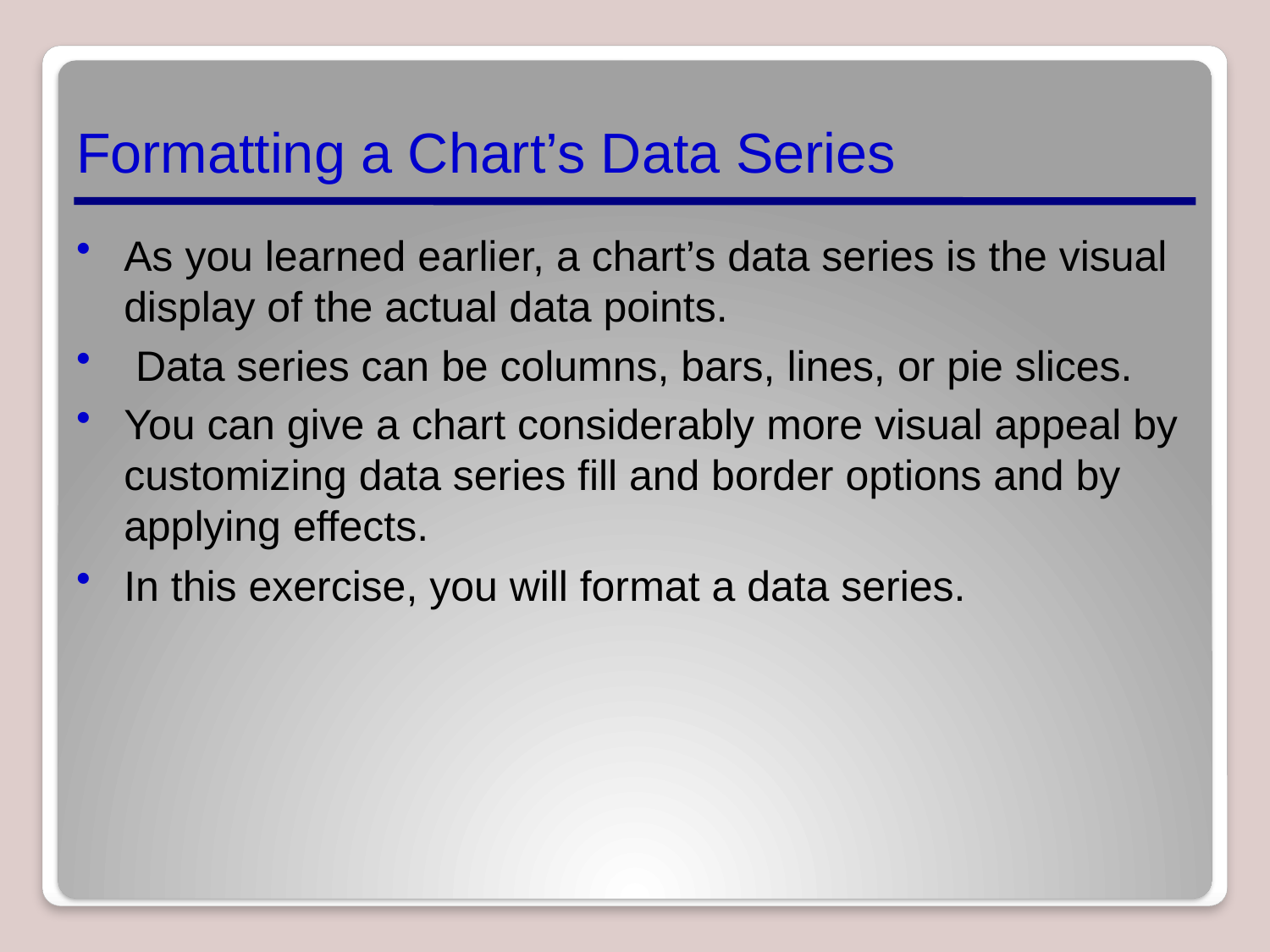

# Formatting a Chart’s Data Series
As you learned earlier, a chart’s data series is the visual display of the actual data points.
 Data series can be columns, bars, lines, or pie slices.
You can give a chart considerably more visual appeal by customizing data series fill and border options and by applying effects.
In this exercise, you will format a data series.